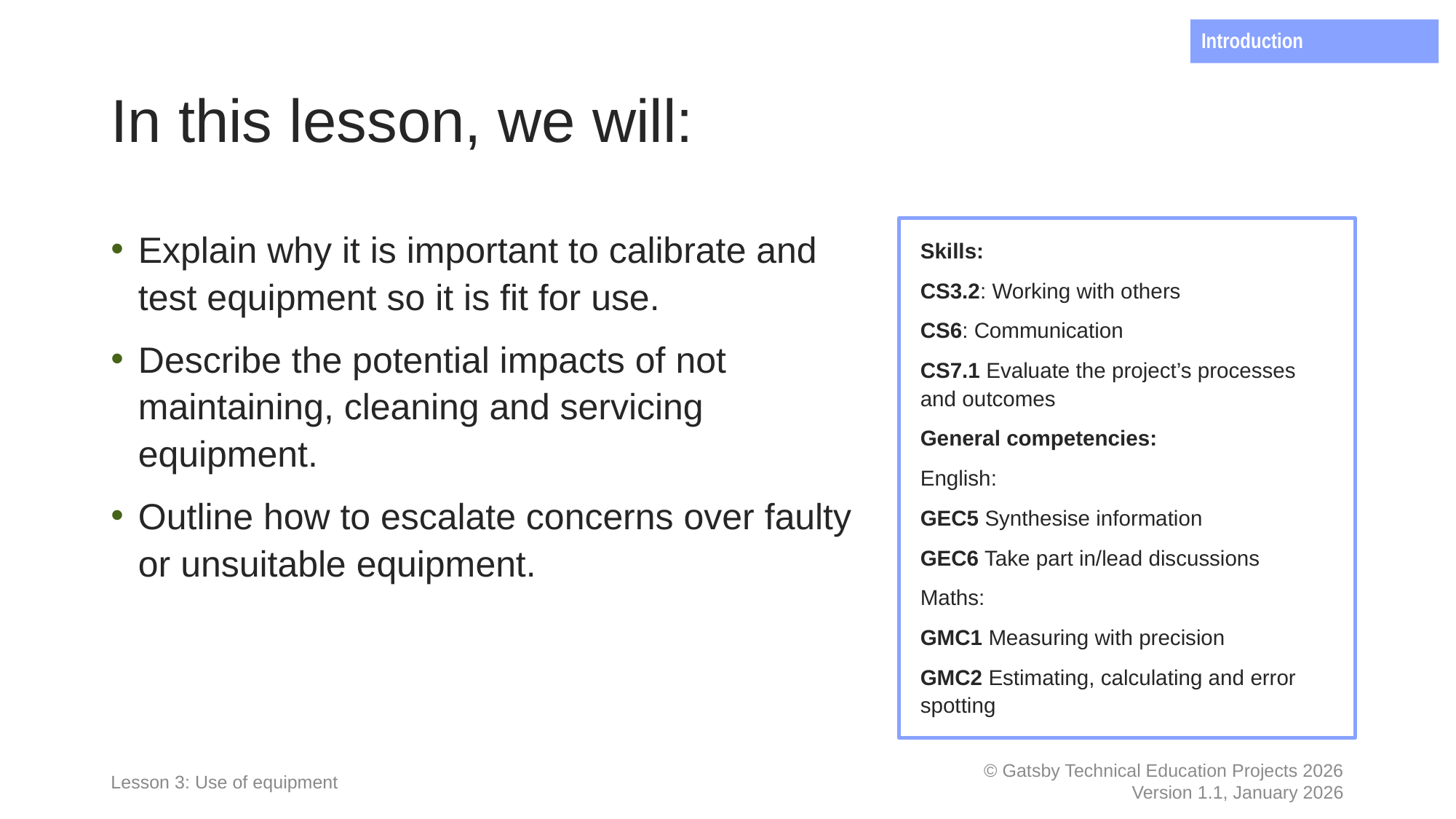

Introduction
# In this lesson, we will:
Explain why it is important to calibrate and test equipment so it is fit for use.
Describe the potential impacts of not maintaining, cleaning and servicing equipment.
Outline how to escalate concerns over faulty or unsuitable equipment.
Skills:
CS3.2: Working with others
CS6: Communication
CS7.1 Evaluate the project’s processes and outcomes
General competencies:
English:
GEC5 Synthesise information
GEC6 Take part in/lead discussions
Maths:
GMC1 Measuring with precision
GMC2 Estimating, calculating and error spotting
Lesson 3: Use of equipment